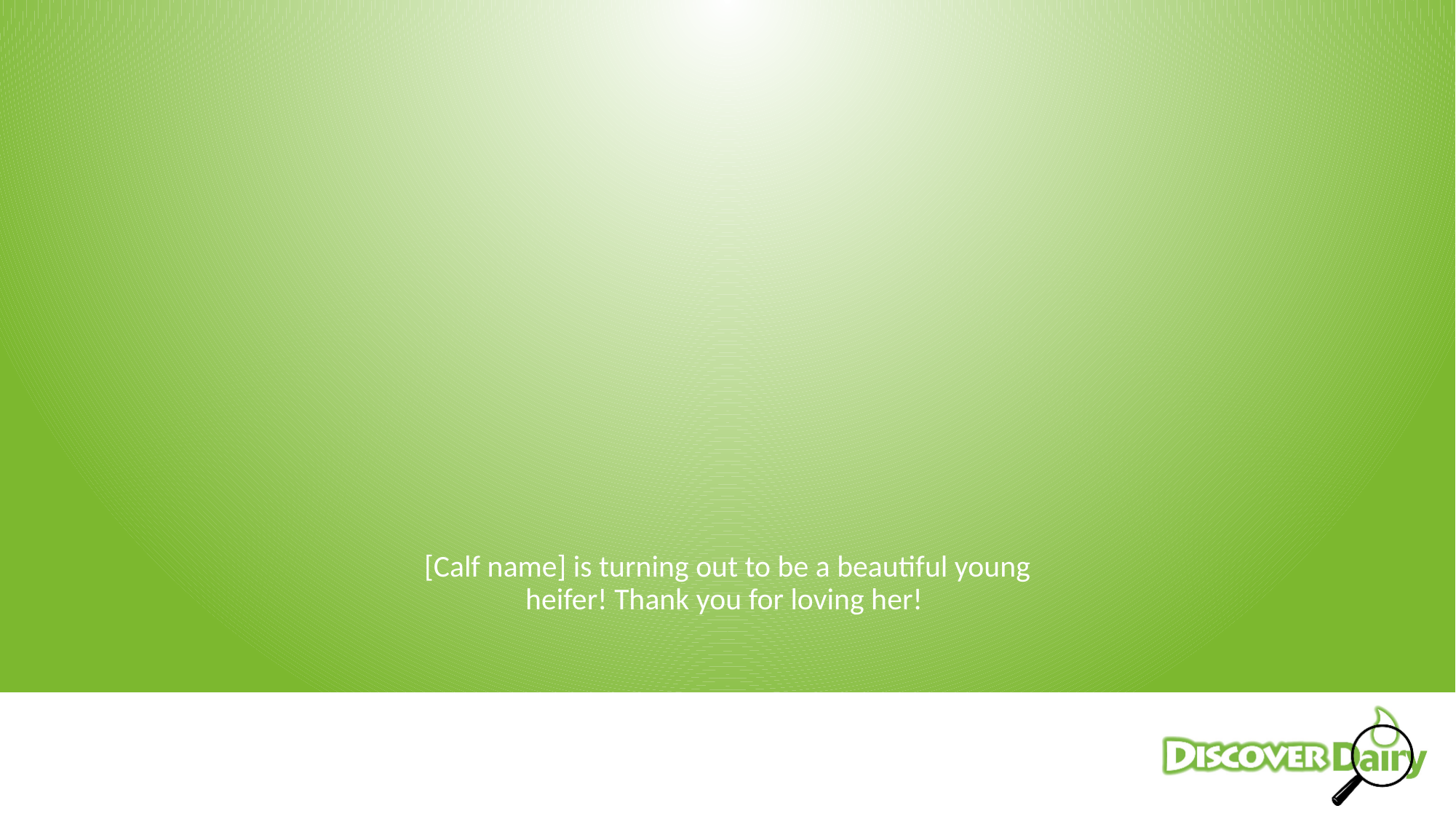

[Calf name] is turning out to be a beautiful young heifer! Thank you for loving her!